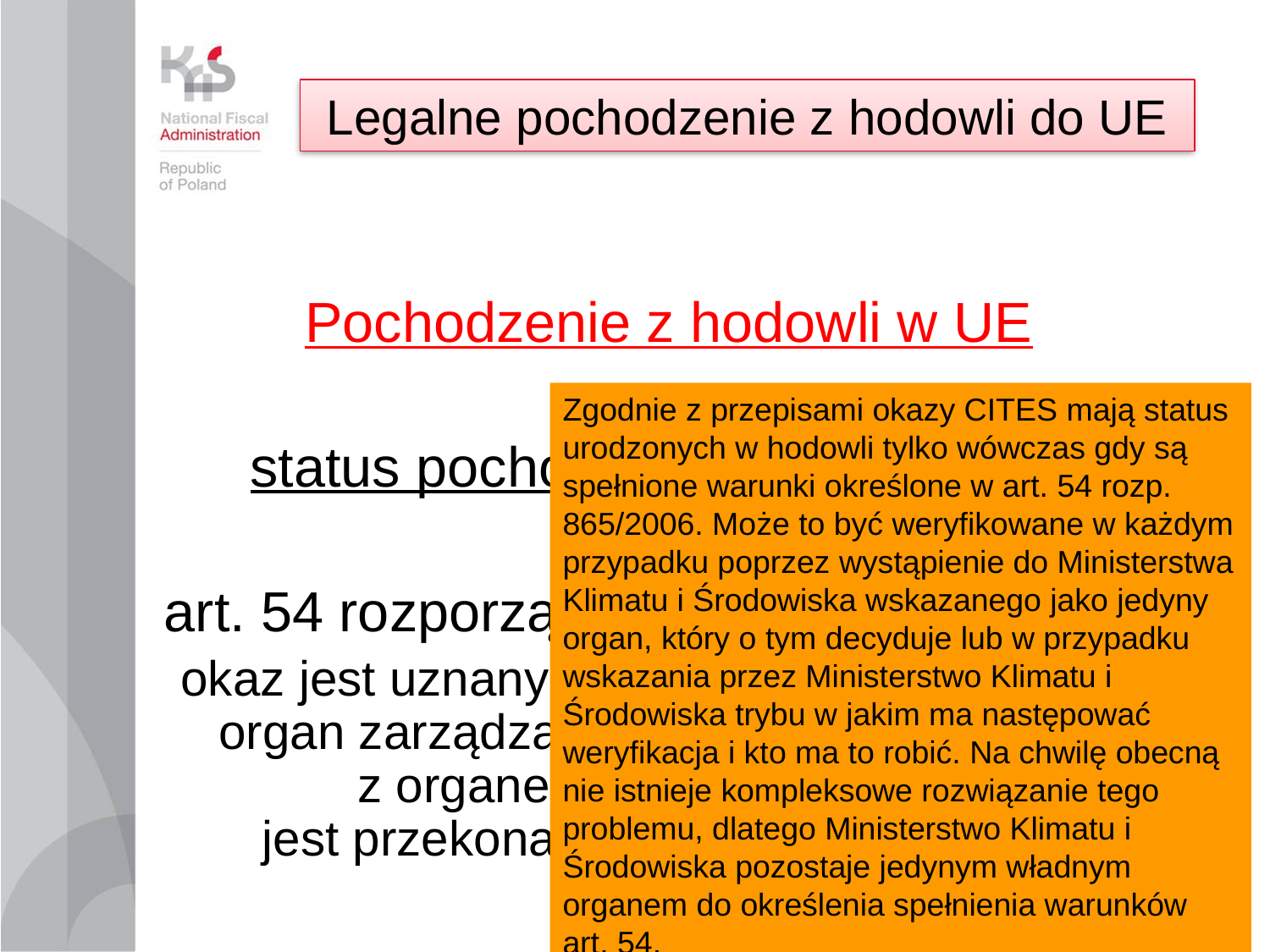

Legalne pochodzenie z hodowli do UE
Pochodzenie z hodowli w UE

status pochodzenia hodowlanego

art. 54 rozporządzenia Komicji 865/2006
okaz jest uznany za urodzony w hodowli gdy organ zarządzający CITES w porozumieniu
z organem naukowym (PROP)
jest przekonany o spełnieniu warunków
art. 54
Zgodnie z przepisami okazy CITES mają status urodzonych w hodowli tylko wówczas gdy są spełnione warunki określone w art. 54 rozp. 865/2006. Może to być weryfikowane w każdym przypadku poprzez wystąpienie do Ministerstwa Klimatu i Środowiska wskazanego jako jedyny organ, który o tym decyduje lub w przypadku wskazania przez Ministerstwo Klimatu i Środowiska trybu w jakim ma następować weryfikacja i kto ma to robić. Na chwilę obecną nie istnieje kompleksowe rozwiązanie tego problemu, dlatego Ministerstwo Klimatu i Środowiska pozostaje jedynym władnym organem do określenia spełnienia warunków art. 54.